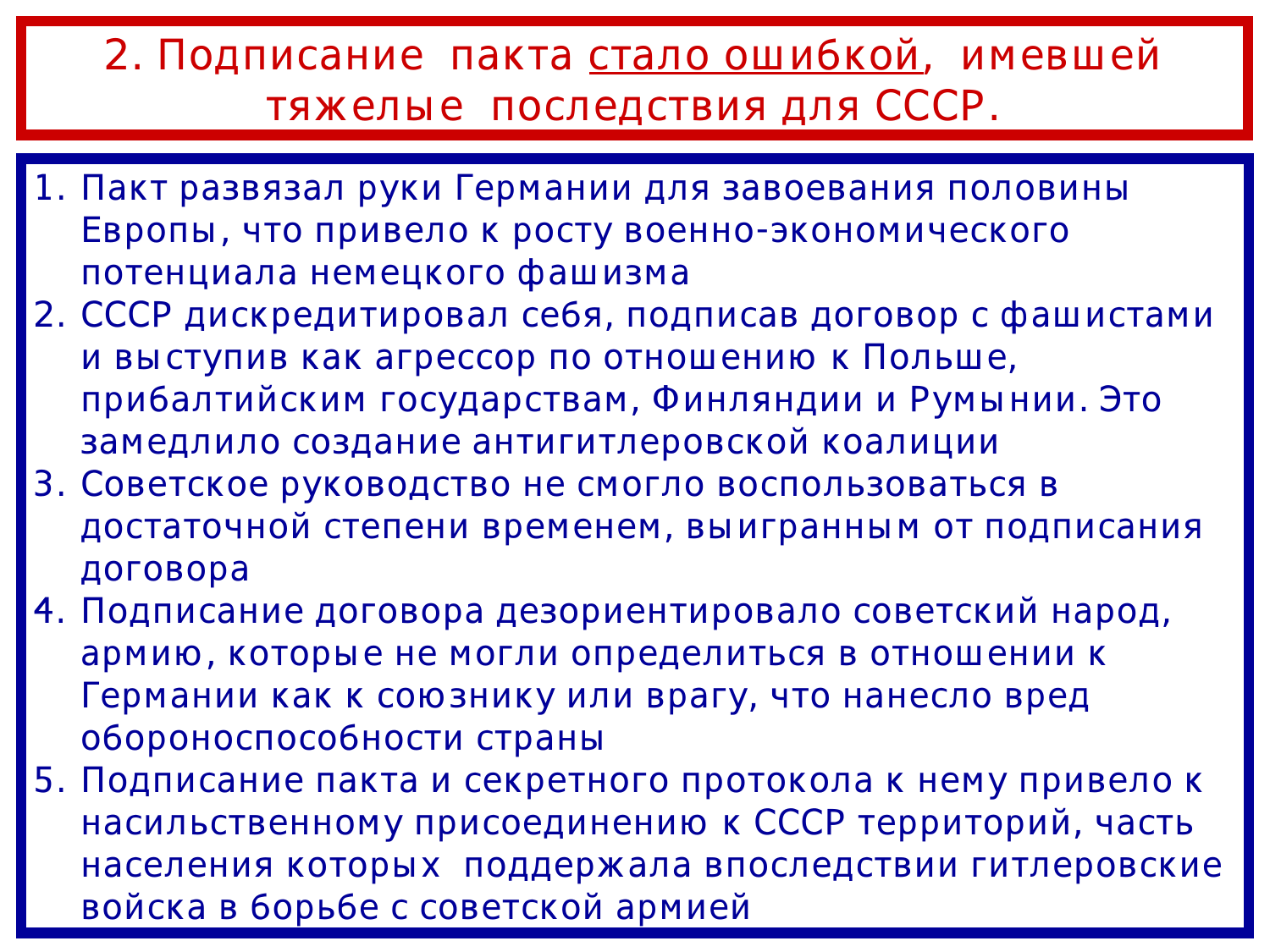

2. Подписание  пакта стало ошибкой,  имевшей тяжелые  последствия для СССР.
Пакт развязал руки Германии для завоевания половины Европы, что привело к росту военно-экономического потенциала немецкого фашизма
СССР дискредитировал себя, подписав договор с фашистами и выступив как агрессор по отношению к Польше, прибалтийским государствам, Финляндии и Румынии. Это замедлило создание антигитлеровской коалиции
Советское руководство не смогло воспользоваться в достаточной степени временем, выигранным от подписания договора
Подписание договора дезориентировало советский народ, армию, которые не могли определиться в отношении к Германии как к союзнику или врагу, что нанесло вред обороноспособности страны
Подписание пакта и секретного протокола к нему привело к насильственному присоединению к СССР территорий, часть населения которых  поддержала впоследствии гитлеровские войска в борьбе с советской армией